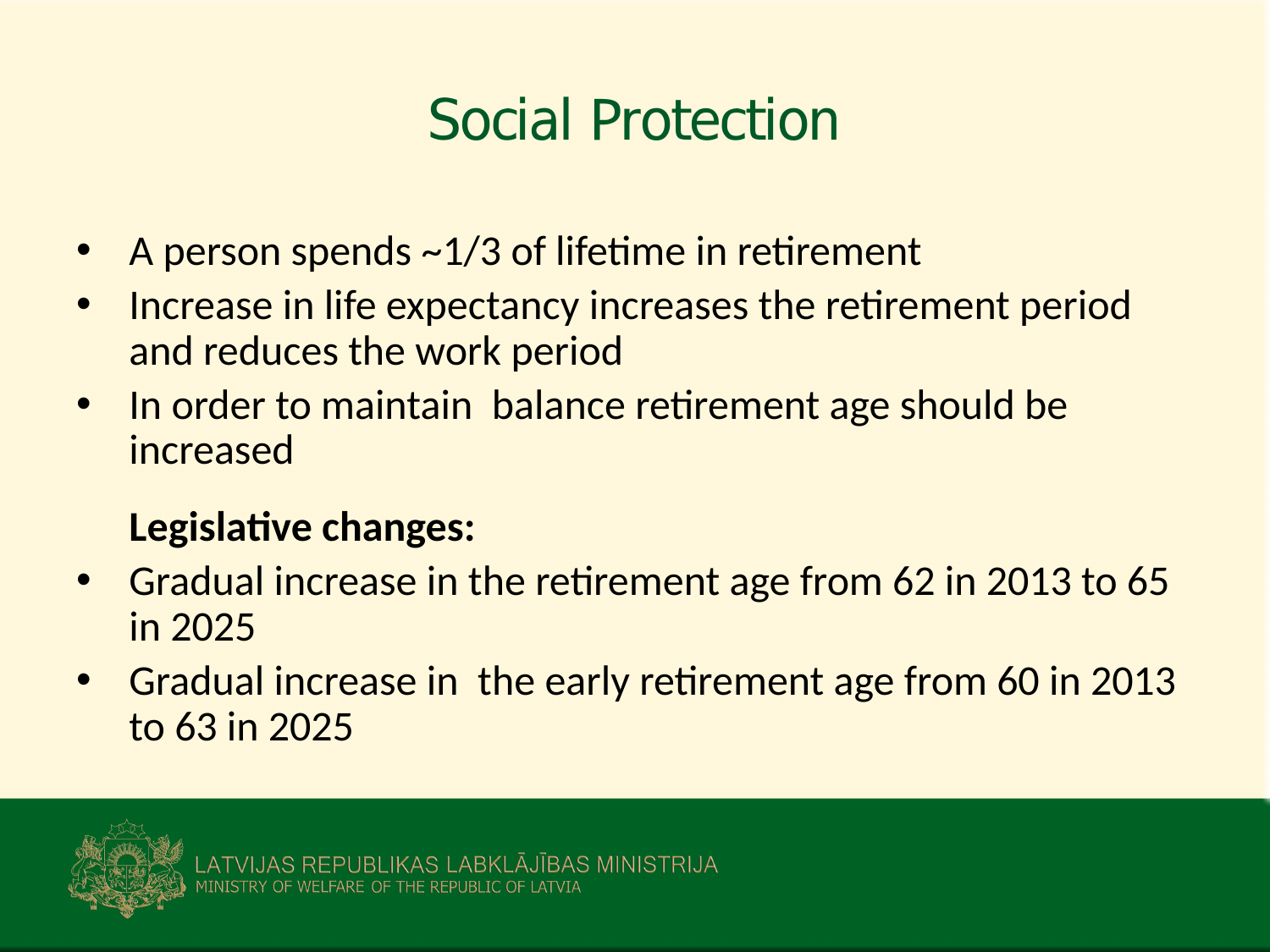

# Social Protection
A person spends ~1/3 of lifetime in retirement
Increase in life expectancy increases the retirement period and reduces the work period
In order to maintain  balance retirement age should be increased

	Legislative changes:
Gradual increase in the retirement age from 62 in 2013 to 65 in 2025
Gradual increase in  the early retirement age from 60 in 2013 to 63 in 2025